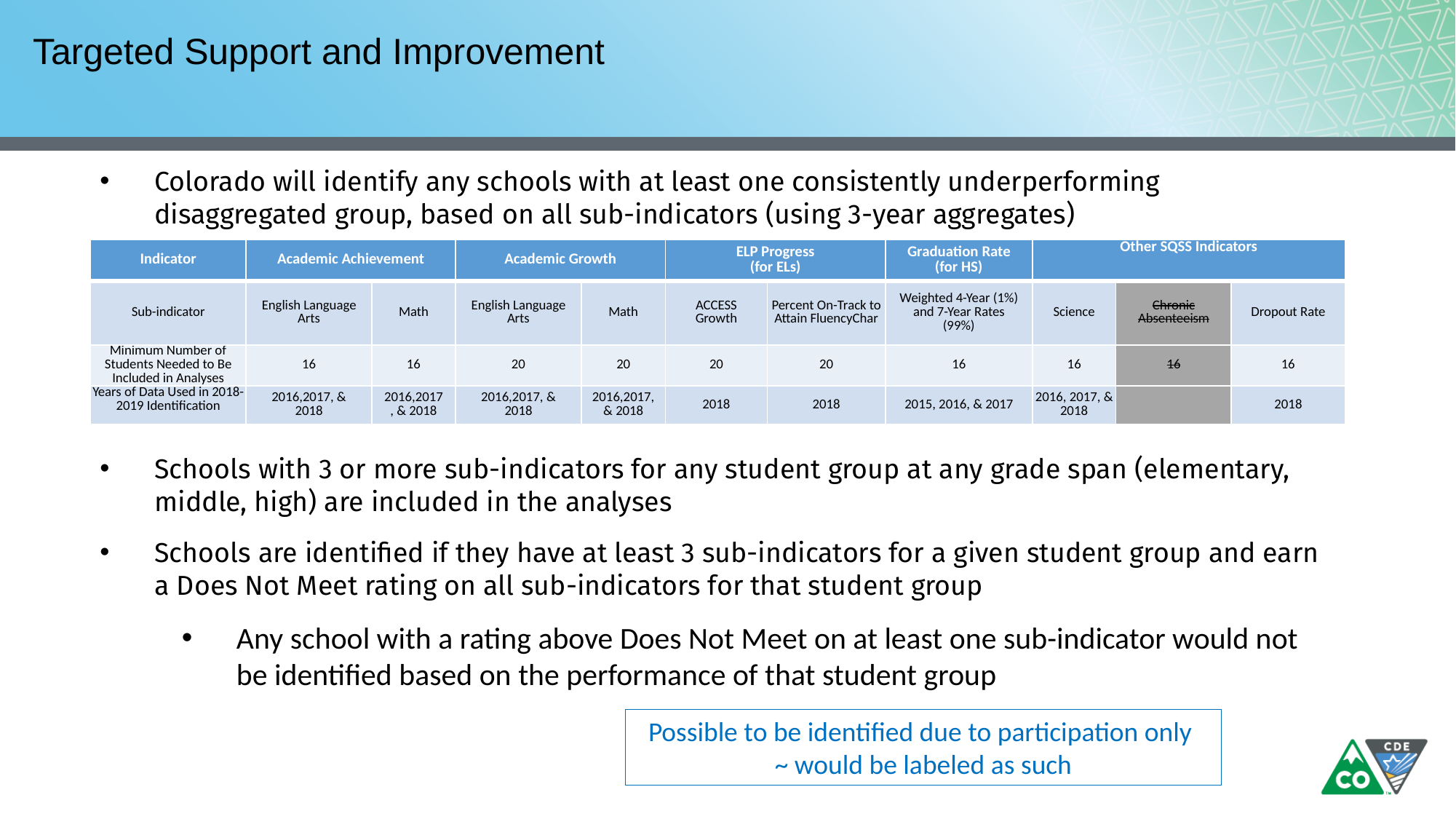

# Targeted Support and Improvement
Colorado will identify any schools with at least one consistently underperforming disaggregated group, based on all sub-indicators (using 3-year aggregates)

Schools with 3 or more sub-indicators for any student group at any grade span (elementary, middle, high) are included in the analyses
Schools are identified if they have at least 3 sub-indicators for a given student group and earn a Does Not Meet rating on all sub-indicators for that student group
Any school with a rating above Does Not Meet on at least one sub-indicator would not be identified based on the performance of that student group
| Indicator | Academic Achievement |  | Academic Growth |  | ELP Progress (for ELs) |  | Graduation Rate (for HS) | Other SQSS Indicators |  |  |
| --- | --- | --- | --- | --- | --- | --- | --- | --- | --- | --- |
| Sub-indicator | English Language Arts | Math | English Language Arts | Math | ACCESS Growth | Percent On-Track to Attain FluencyChar | Weighted 4-Year (1%) and 7-Year Rates (99%) | Science | Chronic Absenteeism | Dropout Rate |
| Minimum Number of Students Needed to Be Included in Analyses | 16 | 16 | 20 | 20 | 20 | 20 | 16 | 16 | 16 | 16 |
| Years of Data Used in 2018-2019 Identification | 2016,2017, & 2018 | 2016,2017, & 2018 | 2016,2017, & 2018 | 2016,2017, & 2018 | 2018 | 2018 | 2015, 2016, & 2017 | 2016, 2017, & 2018 |  | 2018 |
Possible to be identified due to participation only
~ would be labeled as such